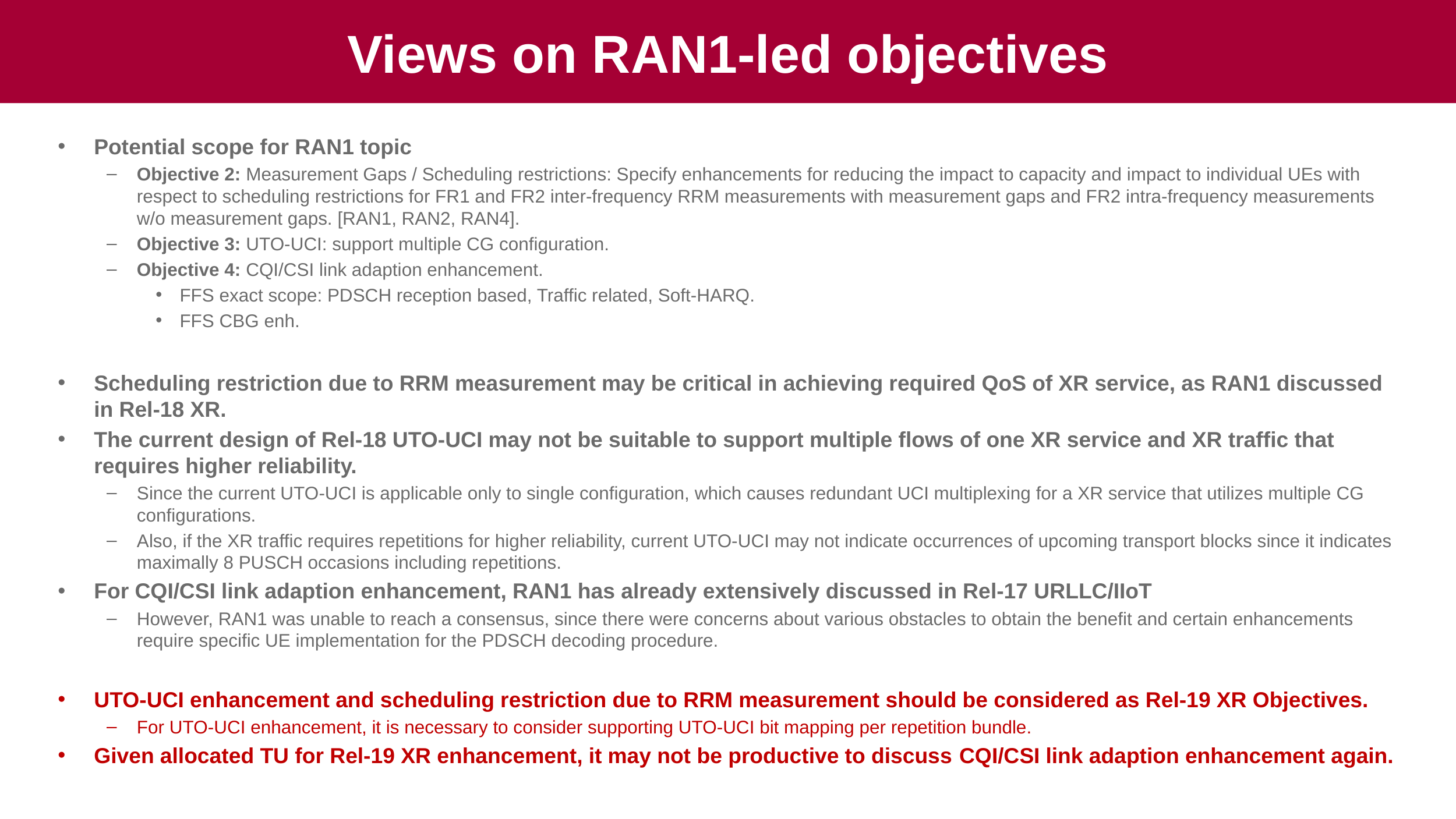

# Views on RAN1-led objectives
Potential scope for RAN1 topic
Objective 2: Measurement Gaps / Scheduling restrictions: Specify enhancements for reducing the impact to capacity and impact to individual UEs with respect to scheduling restrictions for FR1 and FR2 inter-frequency RRM measurements with measurement gaps and FR2 intra-frequency measurements w/o measurement gaps. [RAN1, RAN2, RAN4].
Objective 3: UTO-UCI: support multiple CG configuration.
Objective 4: CQI/CSI link adaption enhancement.
FFS exact scope: PDSCH reception based, Traffic related, Soft-HARQ.
FFS CBG enh.

Scheduling restriction due to RRM measurement may be critical in achieving required QoS of XR service, as RAN1 discussed in Rel-18 XR.
The current design of Rel-18 UTO-UCI may not be suitable to support multiple flows of one XR service and XR traffic that requires higher reliability.
Since the current UTO-UCI is applicable only to single configuration, which causes redundant UCI multiplexing for a XR service that utilizes multiple CG configurations.
Also, if the XR traffic requires repetitions for higher reliability, current UTO-UCI may not indicate occurrences of upcoming transport blocks since it indicates maximally 8 PUSCH occasions including repetitions.
For CQI/CSI link adaption enhancement, RAN1 has already extensively discussed in Rel-17 URLLC/IIoT
However, RAN1 was unable to reach a consensus, since there were concerns about various obstacles to obtain the benefit and certain enhancements require specific UE implementation for the PDSCH decoding procedure.

UTO-UCI enhancement and scheduling restriction due to RRM measurement should be considered as Rel-19 XR Objectives.
For UTO-UCI enhancement, it is necessary to consider supporting UTO-UCI bit mapping per repetition bundle.
Given allocated TU for Rel-19 XR enhancement, it may not be productive to discuss CQI/CSI link adaption enhancement again.